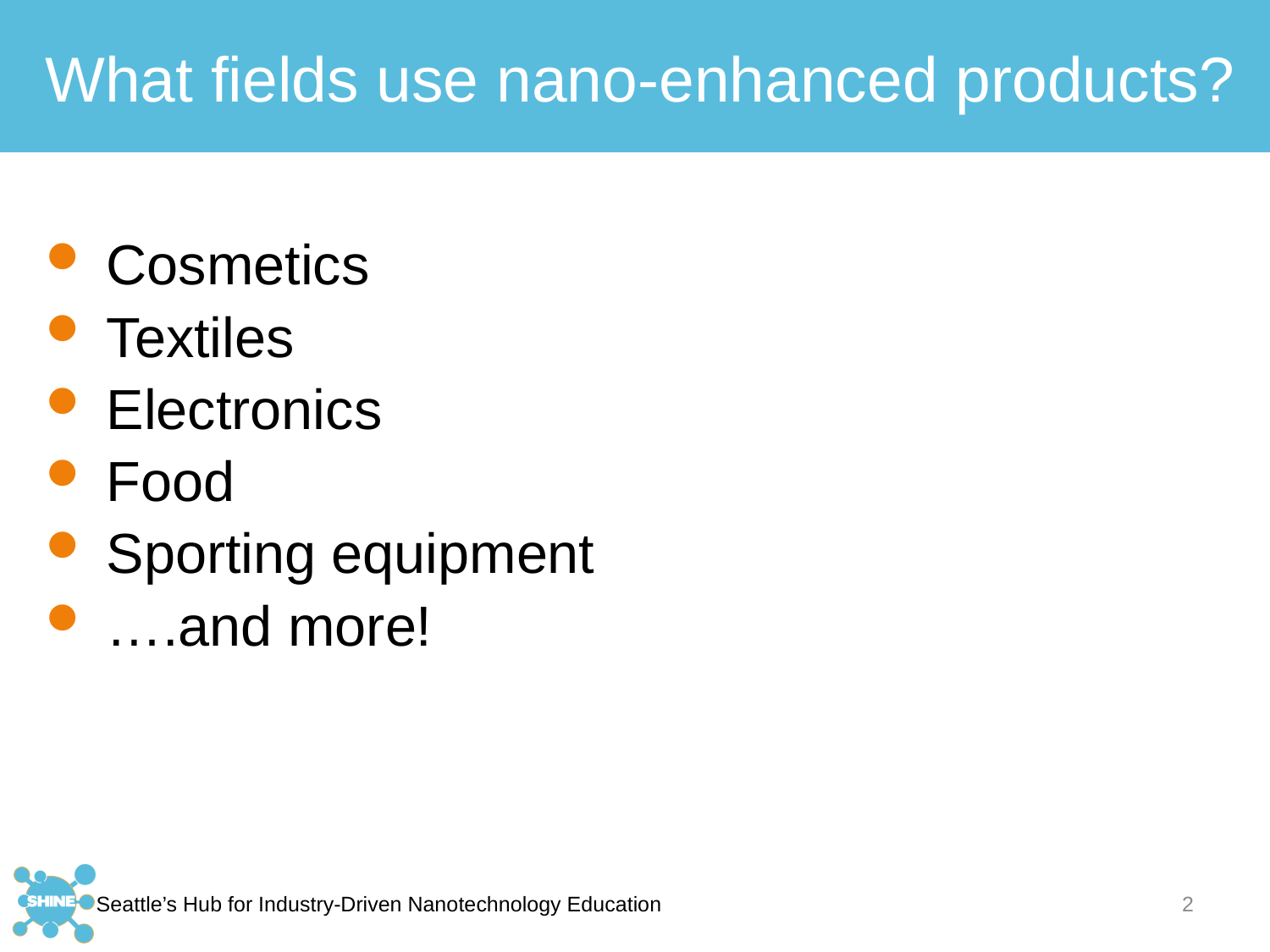

# What fields use nano-enhanced products?
 Cosmetics
 Textiles
 Electronics
 Food
 Sporting equipment
 ….and more!
2